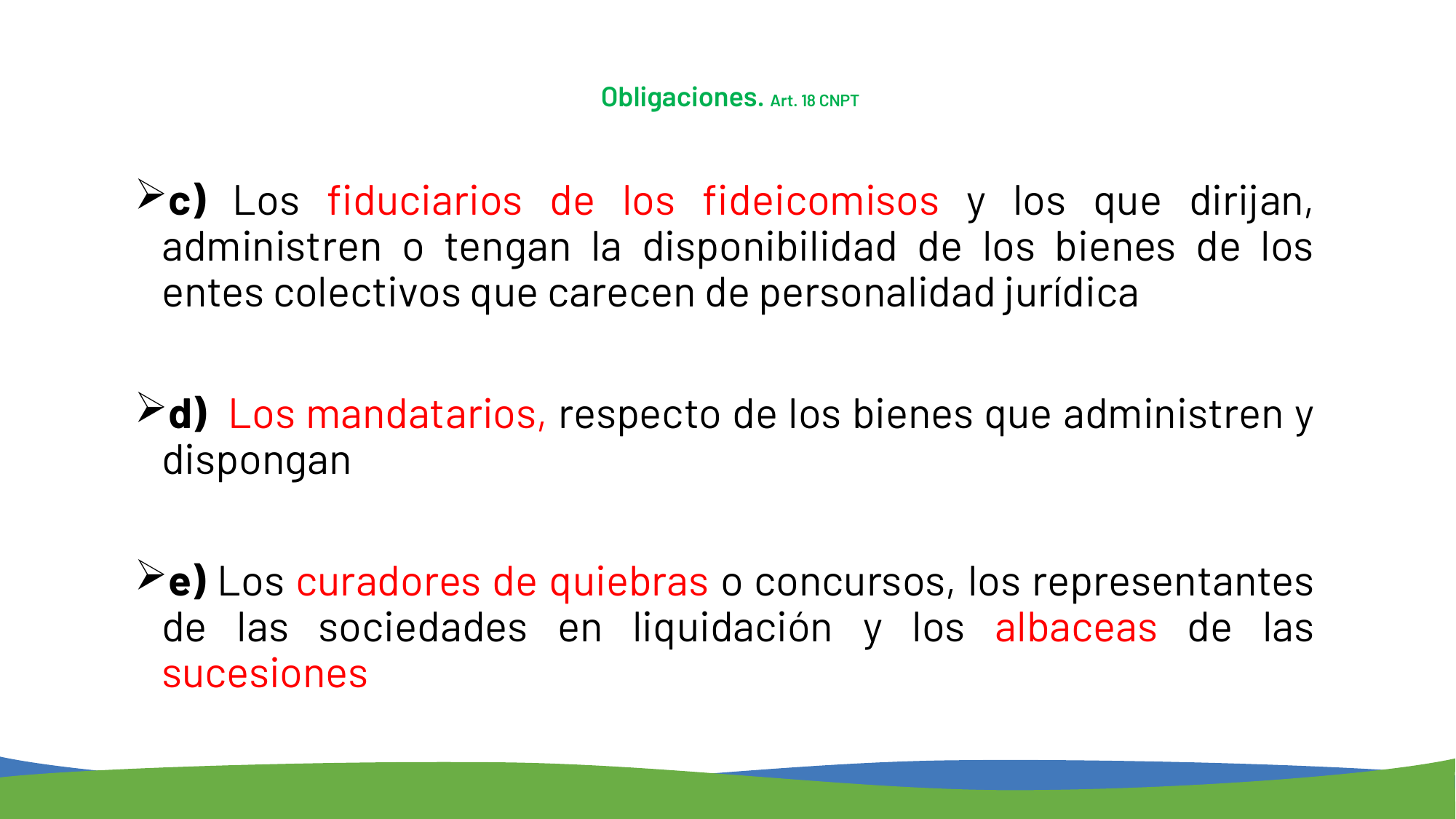

Obligaciones. Art. 18 CNPT
c) Los fiduciarios de los fideicomisos y los que dirijan, administren o tengan la disponibilidad de los bienes de los entes colectivos que carecen de personalidad jurídica

d)  Los mandatarios, respecto de los bienes que administren y dispongan

e) Los curadores de quiebras o concursos, los representantes de las sociedades en liquidación y los albaceas de las sucesiones